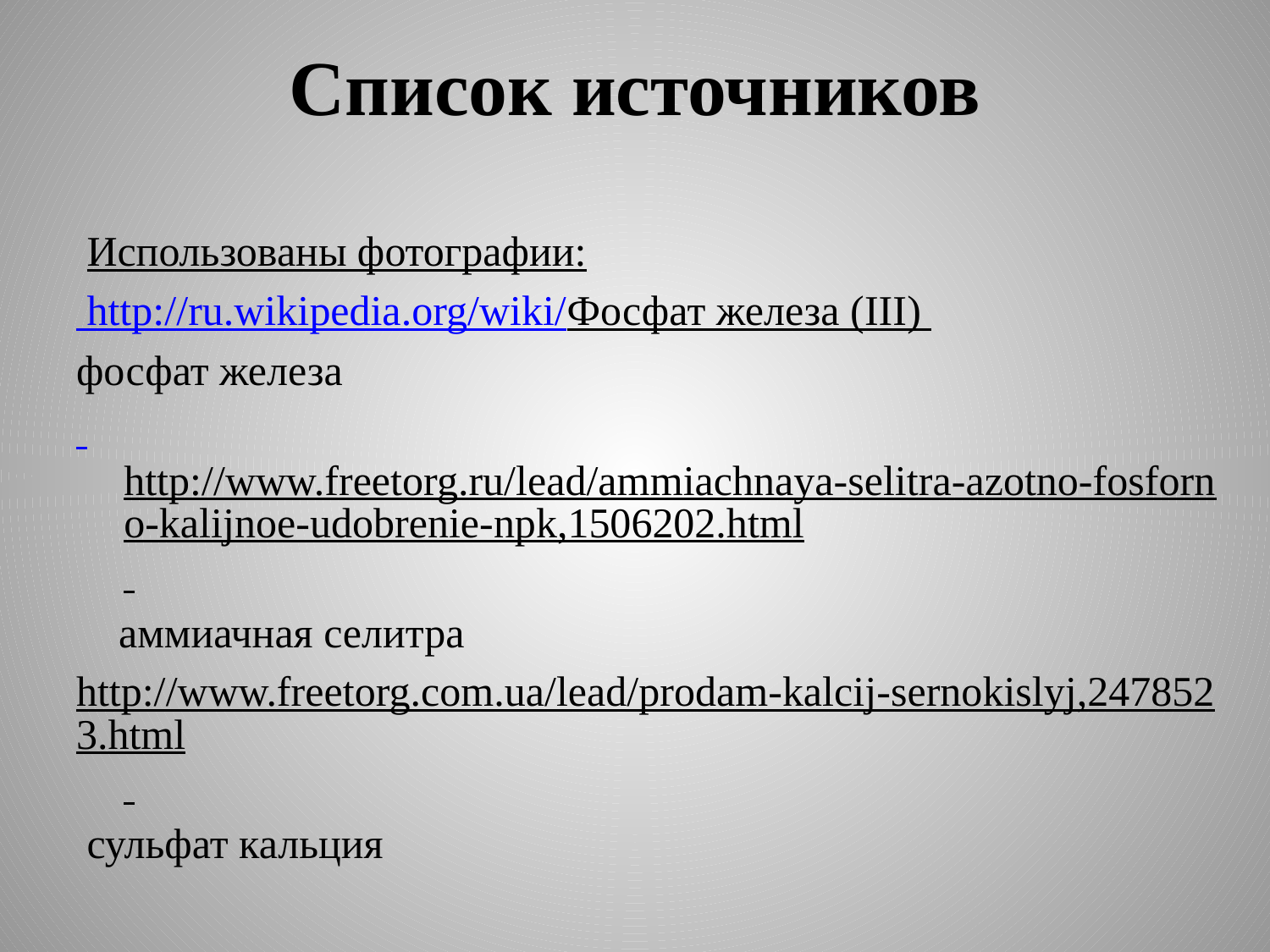

# Список источников

 Использованы фотографии:
 http://ru.wikipedia.org/wiki/Фосфат железа (III)
фосфат железа
 http://www.freetorg.ru/lead/ammiachnaya-selitra-azotno-fosforno-kalijnoe-udobrenie-npk,1506202.html
    аммиачная селитра
http://www.freetorg.com.ua/lead/prodam-kalcij-sernokislyj,2478523.html
 сульфат кальция